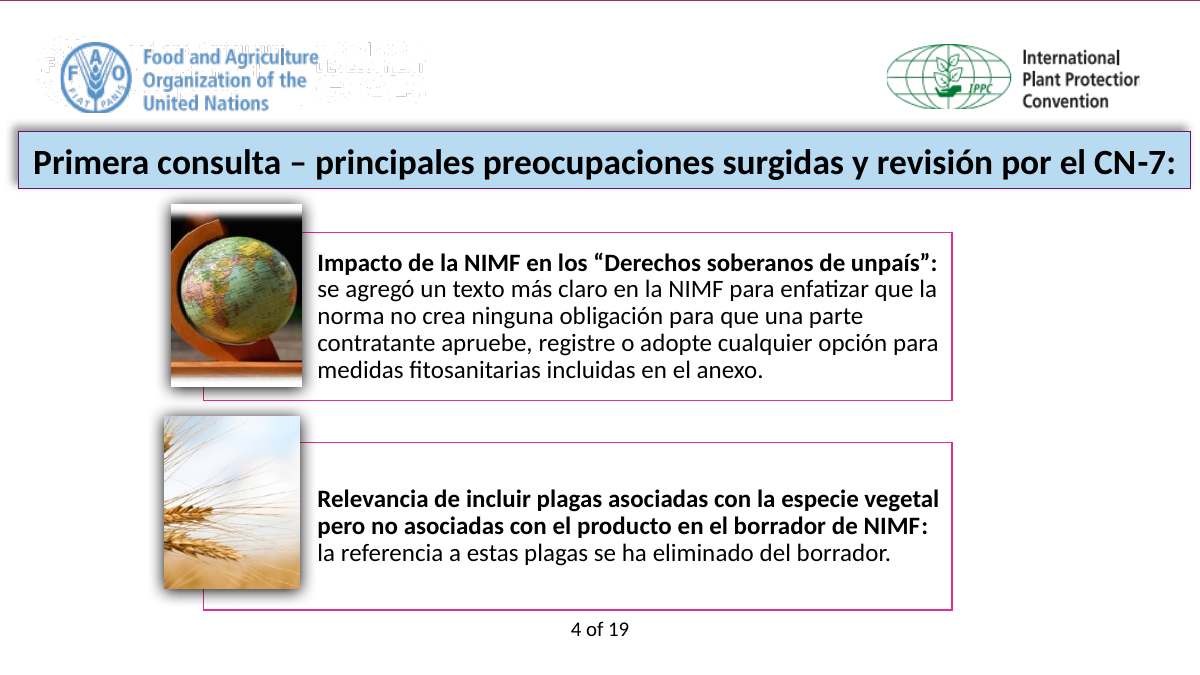

Primera consulta – principales preocupaciones surgidas y revisión por el CN-7:
Impacto de la NIMF en los “Derechos soberanos de unpaís”: se agregó un texto más claro en la NIMF para enfatizar que la norma no crea ninguna obligación para que una parte contratante apruebe, registre o adopte cualquier opción para medidas fitosanitarias incluidas en el anexo.
Relevancia de incluir plagas asociadas con la especie vegetal pero no asociadas con el producto en el borrador de NIMF: la referencia a estas plagas se ha eliminado del borrador.
4 of 19